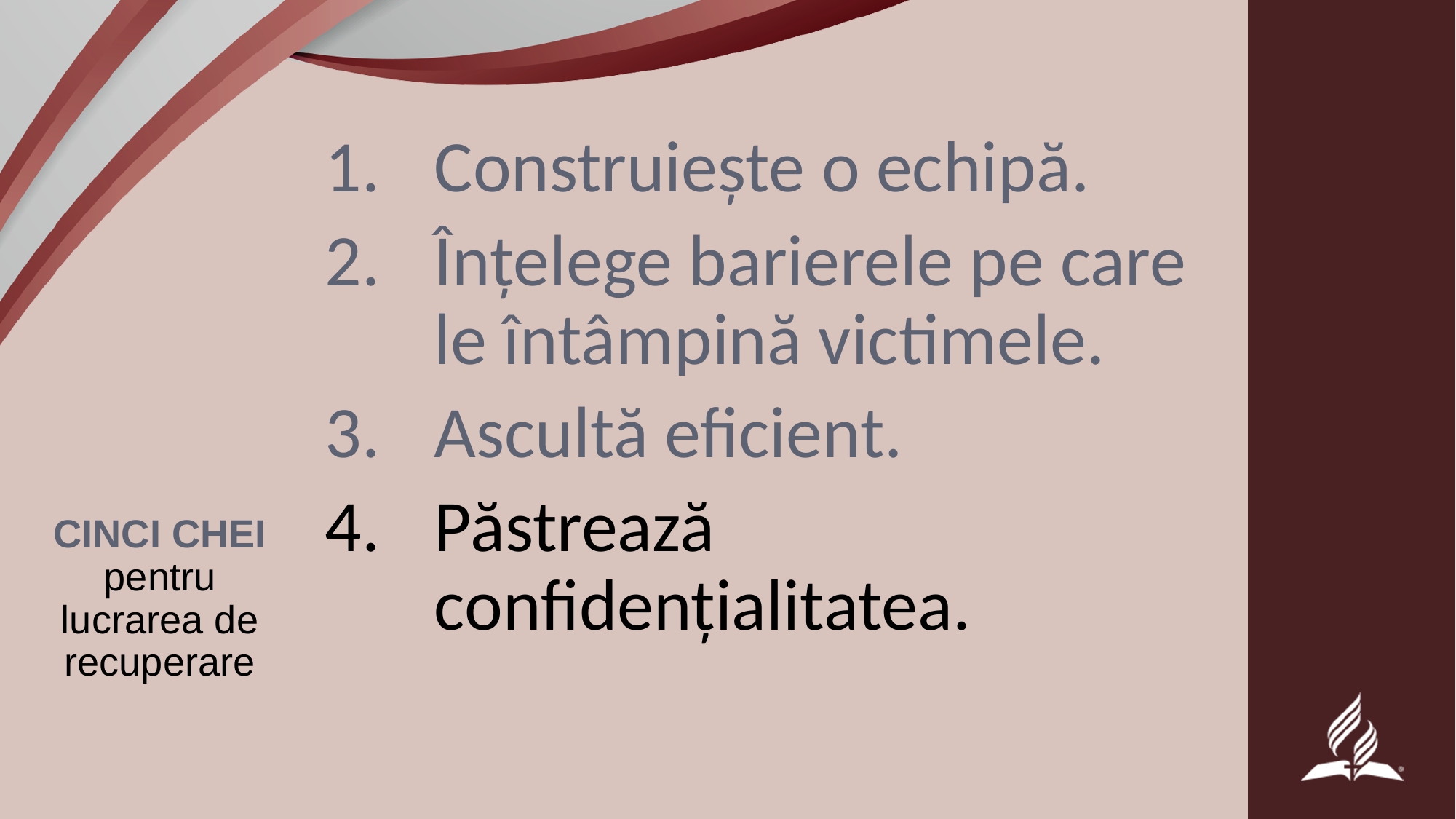

Construiește o echipă.
Înțelege barierele pe care le întâmpină victimele.
Ascultă eficient.
Păstrează confidențialitatea.
# CINCI CHEI pentru lucrarea de recuperare